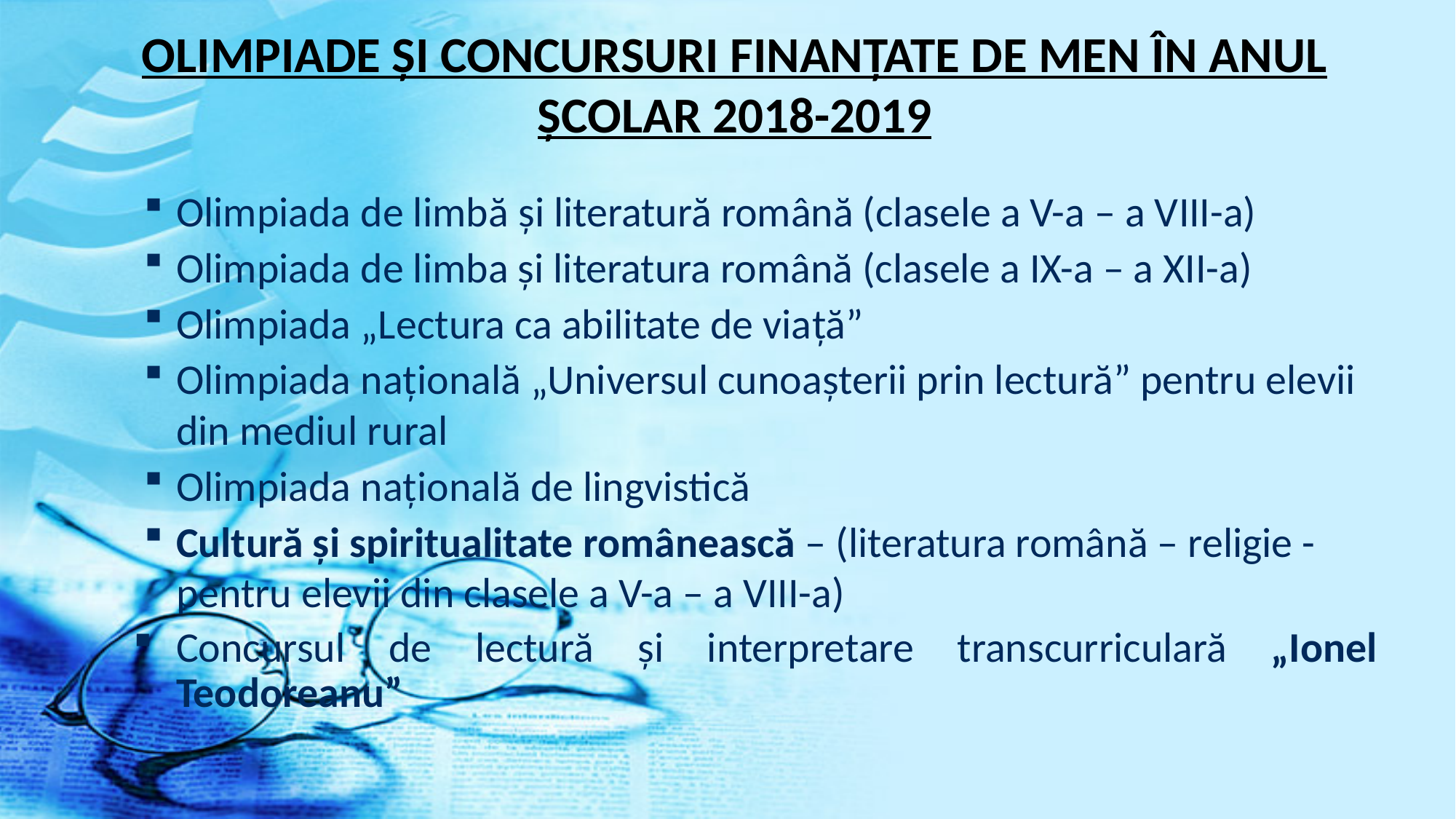

# OLIMPIADE ŞI CONCURSURI FINANŢATE DE MEN ÎN ANUL ŞCOLAR 2018-2019

Olimpiada de limbă şi literatură română (clasele a V-a – a VIII-a)
Olimpiada de limba și literatura română (clasele a IX-a – a XII-a)
Olimpiada „Lectura ca abilitate de viaţă”
Olimpiada naţională „Universul cunoaşterii prin lectură” pentru elevii din mediul rural
Olimpiada naţională de lingvistică
Cultură şi spiritualitate românească – (literatura română – religie - pentru elevii din clasele a V-a – a VIII-a)
Concursul de lectură şi interpretare transcurriculară „Ionel Teodoreanu”